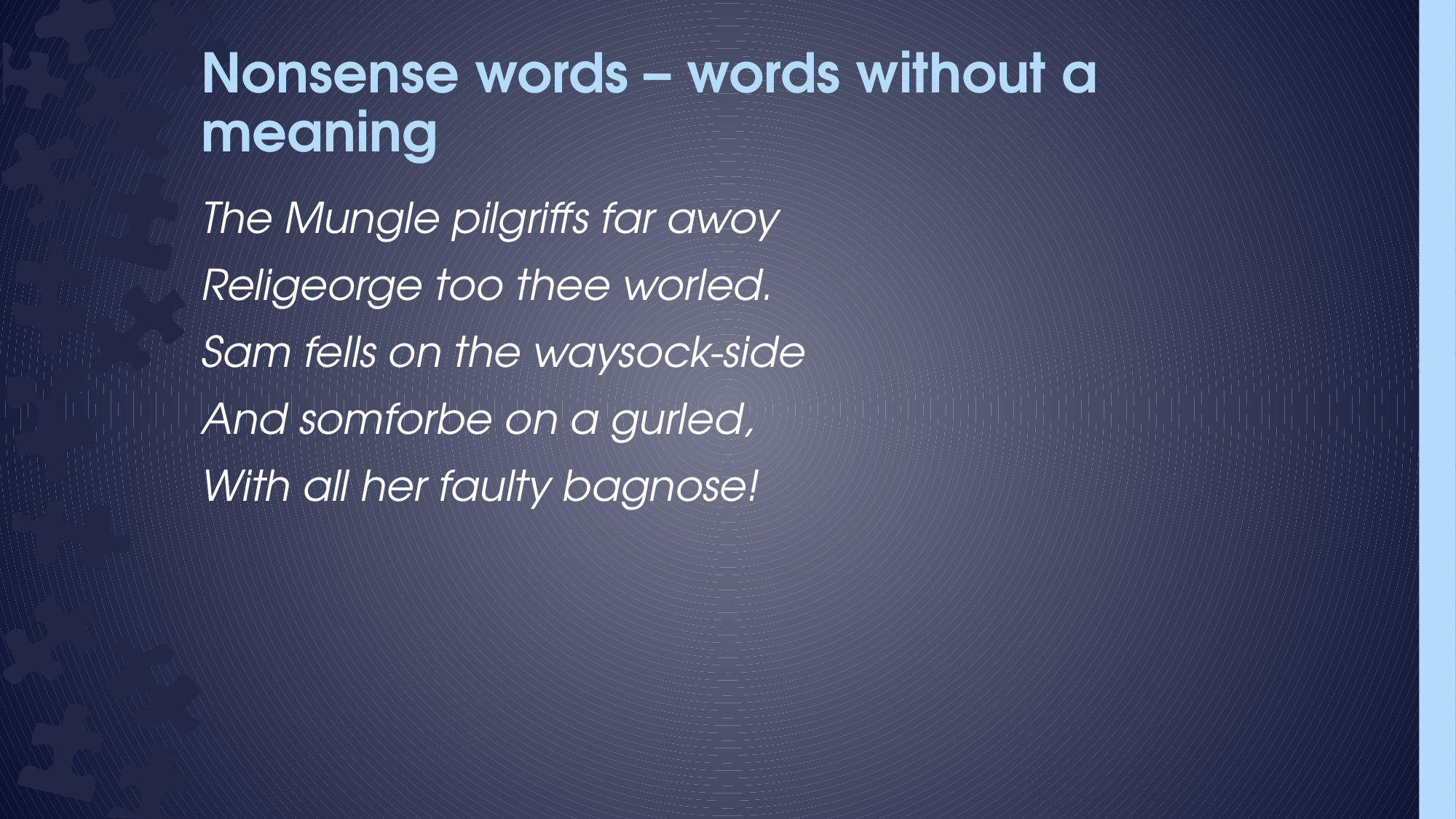

# Nonsense words – words without a meaning
The Mungle pilgriffs far awoy
Religeorge too thee worled.
Sam fells on the waysock-side
And somforbe on a gurled,
With all her faulty bagnose!